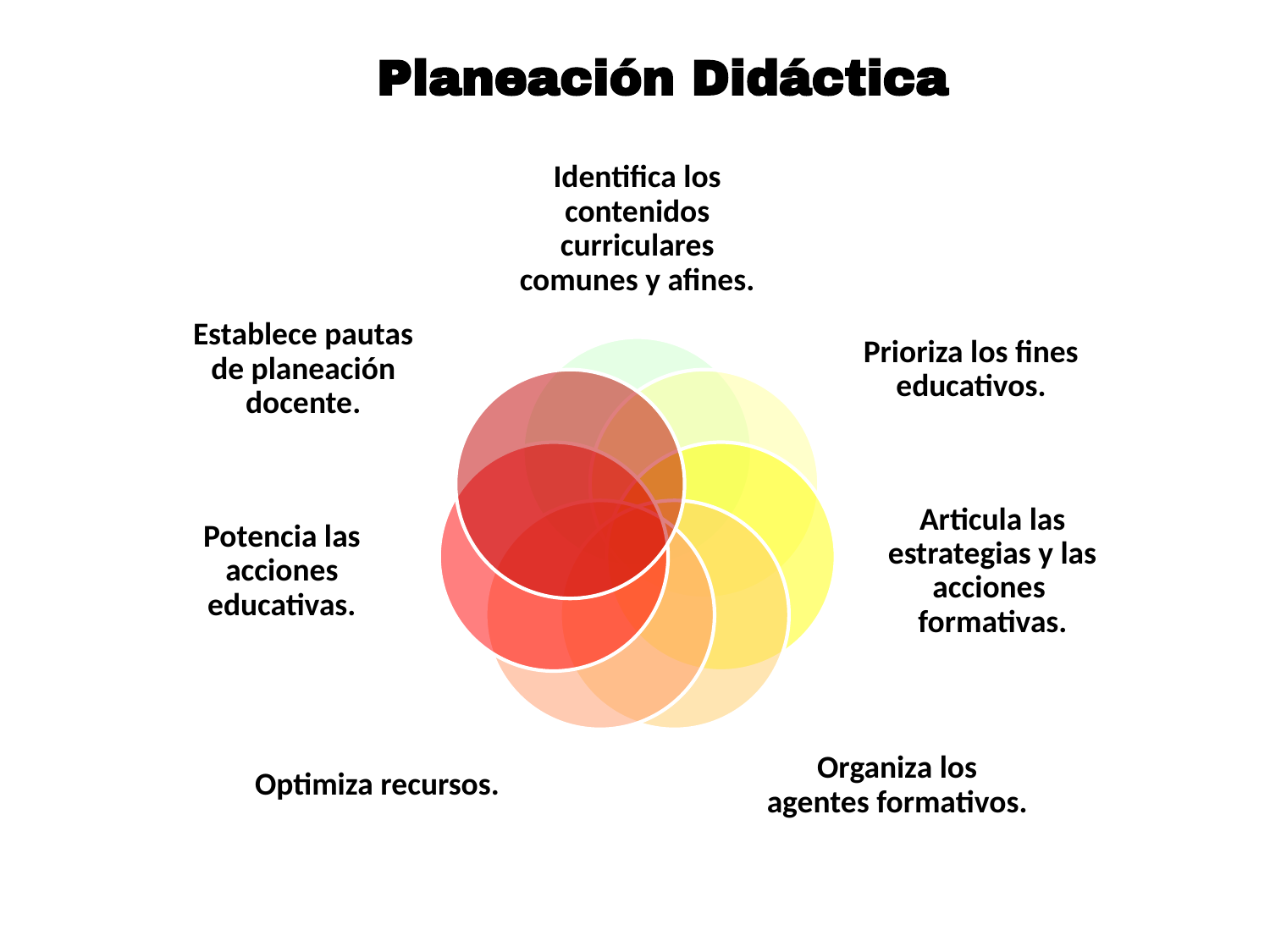

Planeación Didáctica
Identifica los contenidos curriculares comunes y afines.
Prioriza los fines educativos.
Articula las estrategias y las acciones  formativas.
Organiza los agentes formativos.
Optimiza recursos.
Potencia las acciones educativas.
Establece pautas de planeación docente.
 Sistematiza las actividades de una secuencia  didáctica en una sesión de clase: (introducción, desarrollo y cierre).
 Recupera los ejes de interés emergentes de los alumnos.
 Retoma competencias previas.
 Anticipa la organización del colectivo.
 Selecciona los materiales didáctico-pedagógicos e instrumentales requeridos.
 Evalúa avances con respecto a la estrategia didáctica.